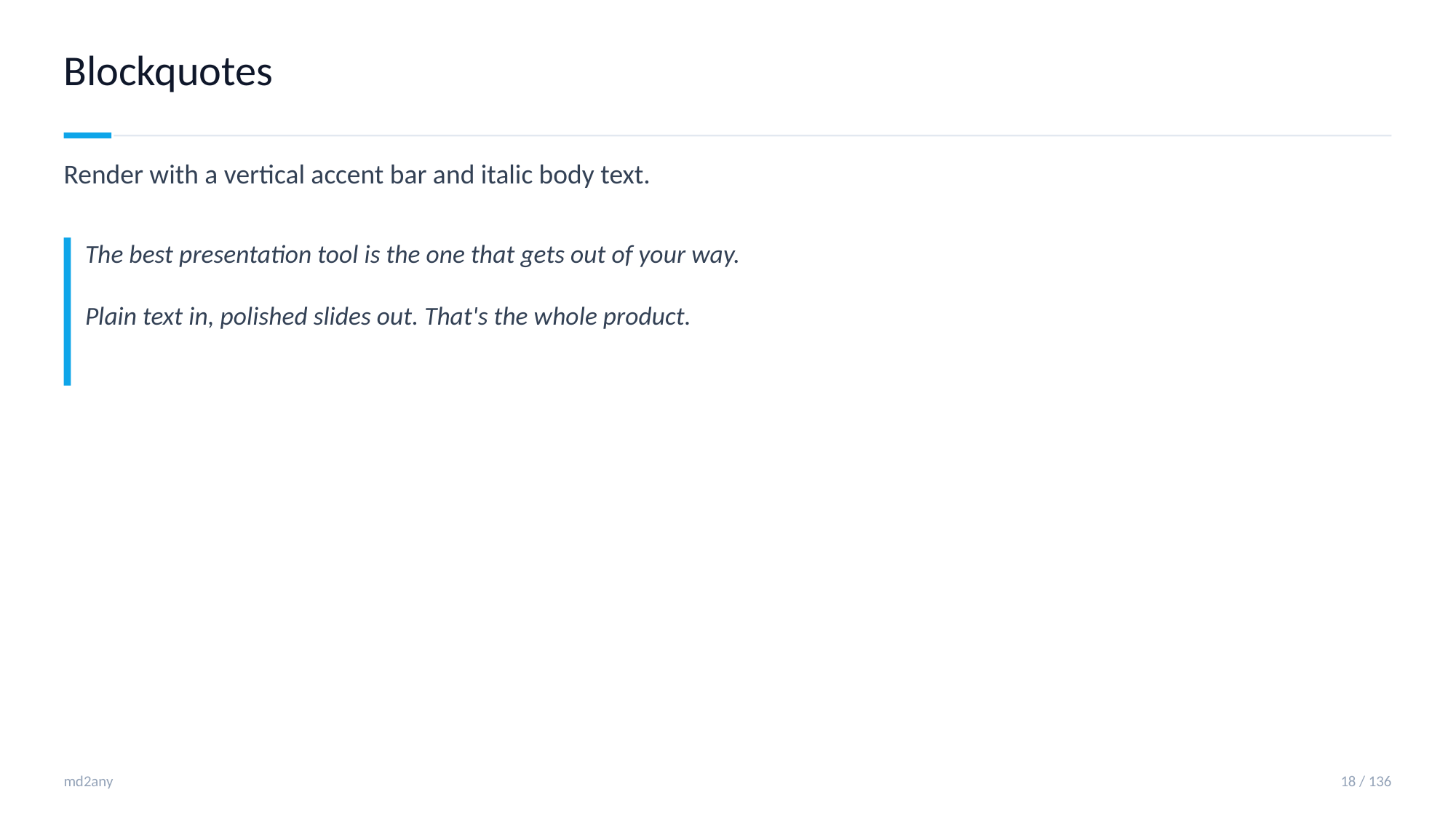

Blockquotes

Render with a vertical accent bar and italic body text.

The best presentation tool is the one that gets out of your way.

Plain text in, polished slides out. That's the whole product.
md2any
18 / 136